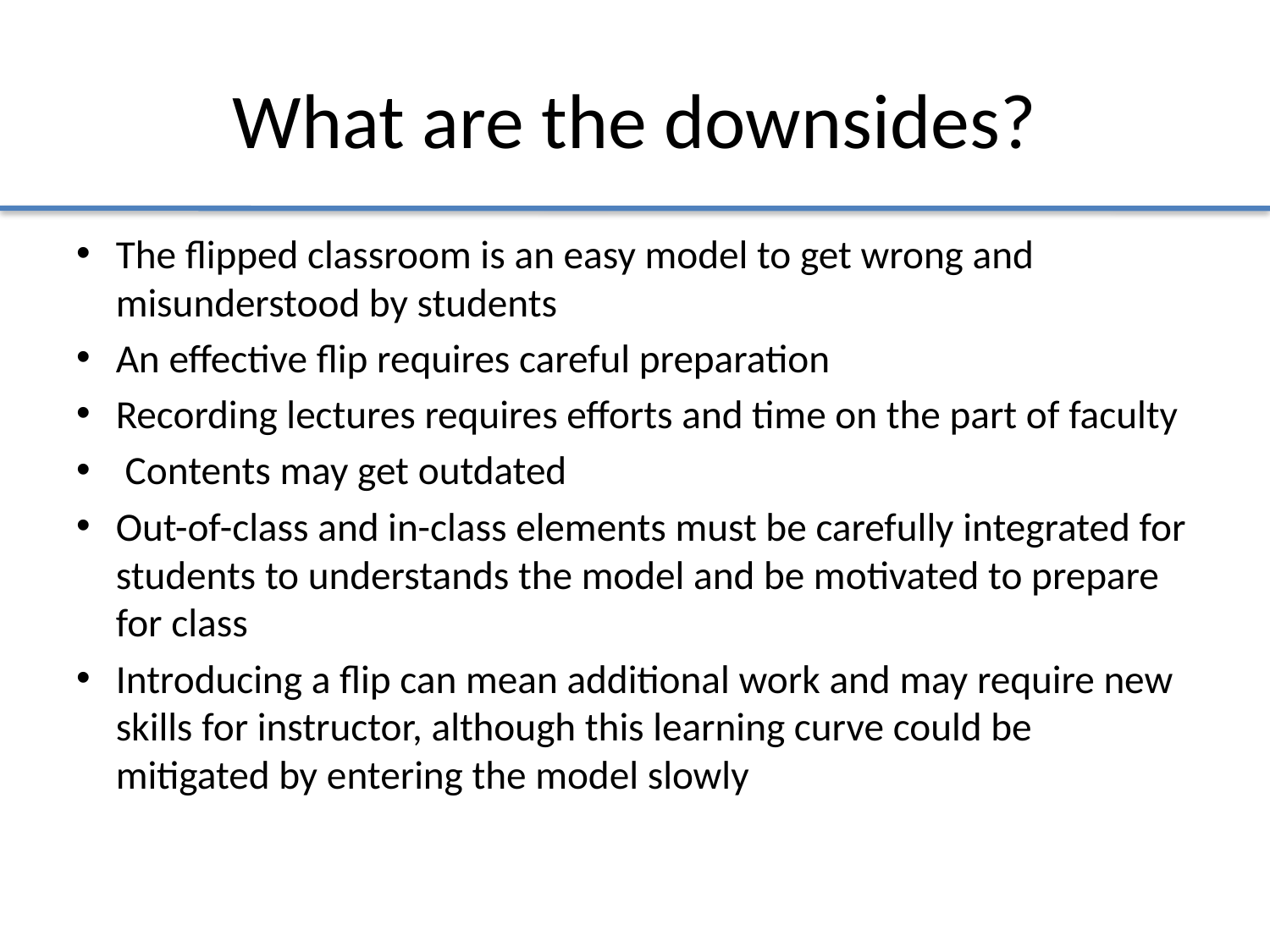

# What are the downsides?
The flipped classroom is an easy model to get wrong and misunderstood by students
An effective flip requires careful preparation
Recording lectures requires efforts and time on the part of faculty
 Contents may get outdated
Out-of-class and in-class elements must be carefully integrated for students to understands the model and be motivated to prepare for class
Introducing a flip can mean additional work and may require new skills for instructor, although this learning curve could be mitigated by entering the model slowly